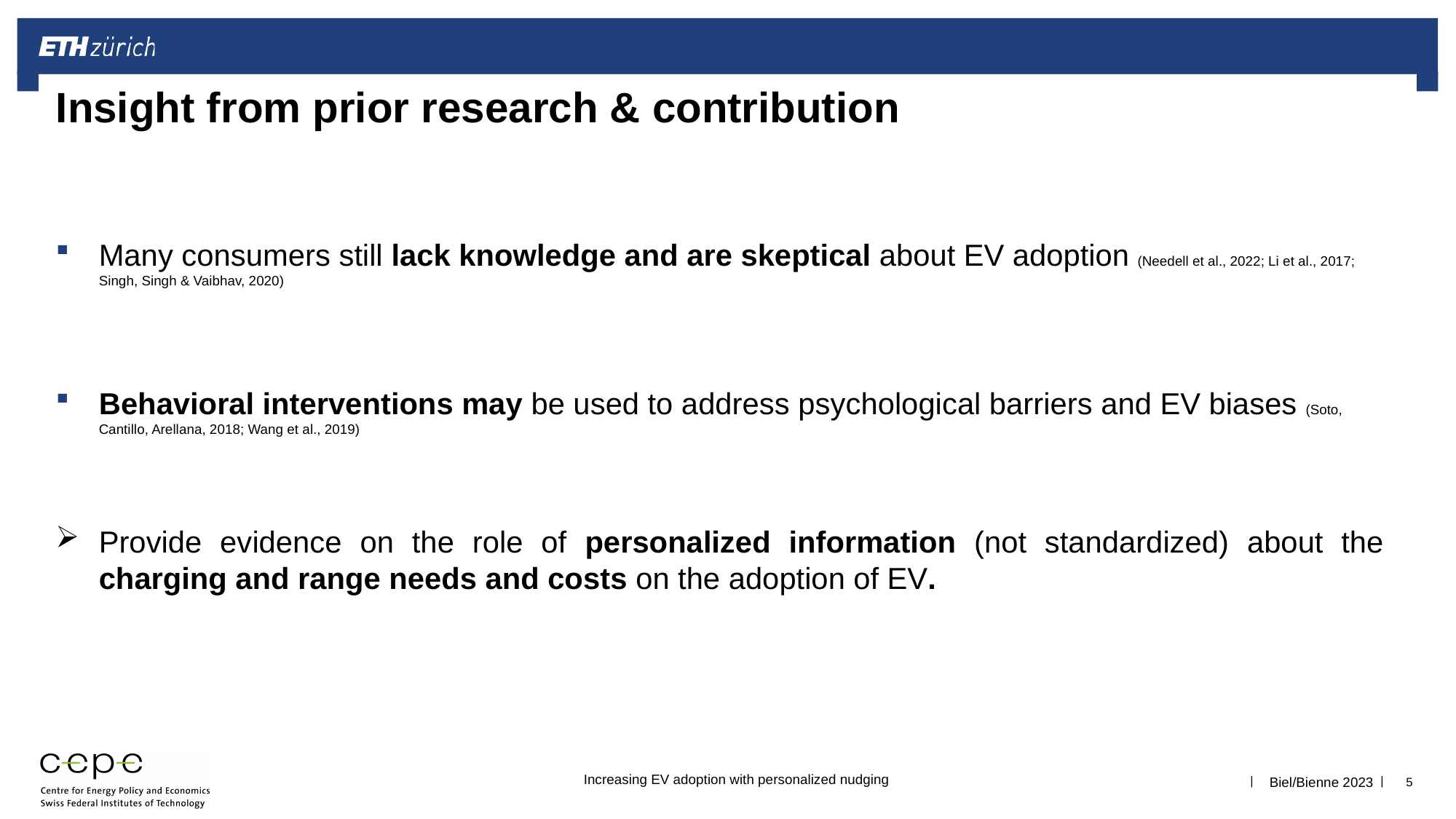

# Insight from prior research & contribution

Many consumers still lack knowledge and are skeptical about EV adoption (Needell et al., 2022; Li et al., 2017; Singh, Singh & Vaibhav, 2020)

Behavioral interventions may be used to address psychological barriers and EV biases (Soto, Cantillo, Arellana, 2018; Wang et al., 2019)

Provide evidence on the role of personalized information (not standardized) about the charging and range needs and costs on the adoption of EV.

Increasing EV adoption with personalized nudging
Biel/Bienne 2023